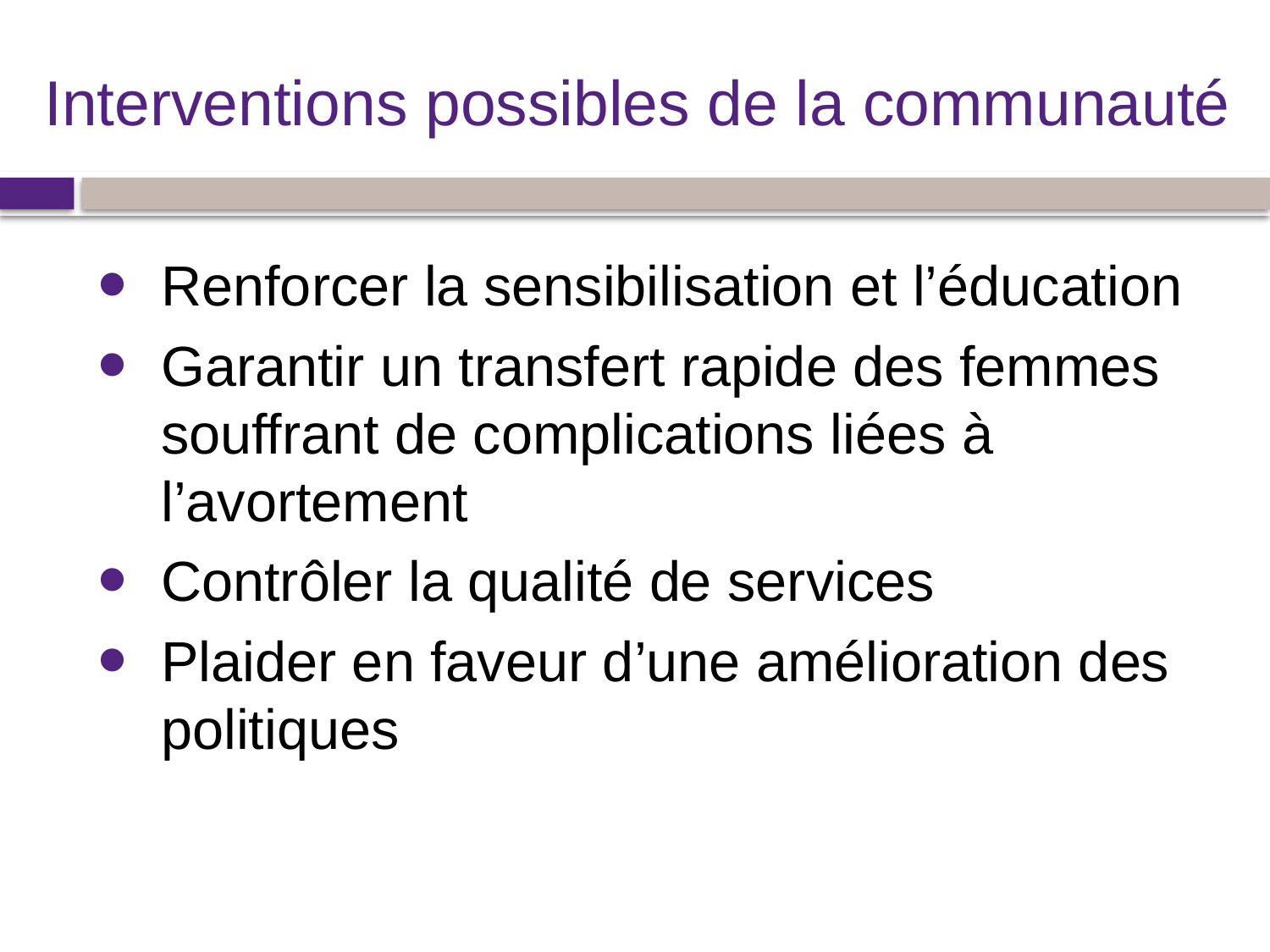

# Interventions possibles de la communauté
Renforcer la sensibilisation et l’éducation
Garantir un transfert rapide des femmes souffrant de complications liées à l’avortement
Contrôler la qualité de services
Plaider en faveur d’une amélioration des politiques